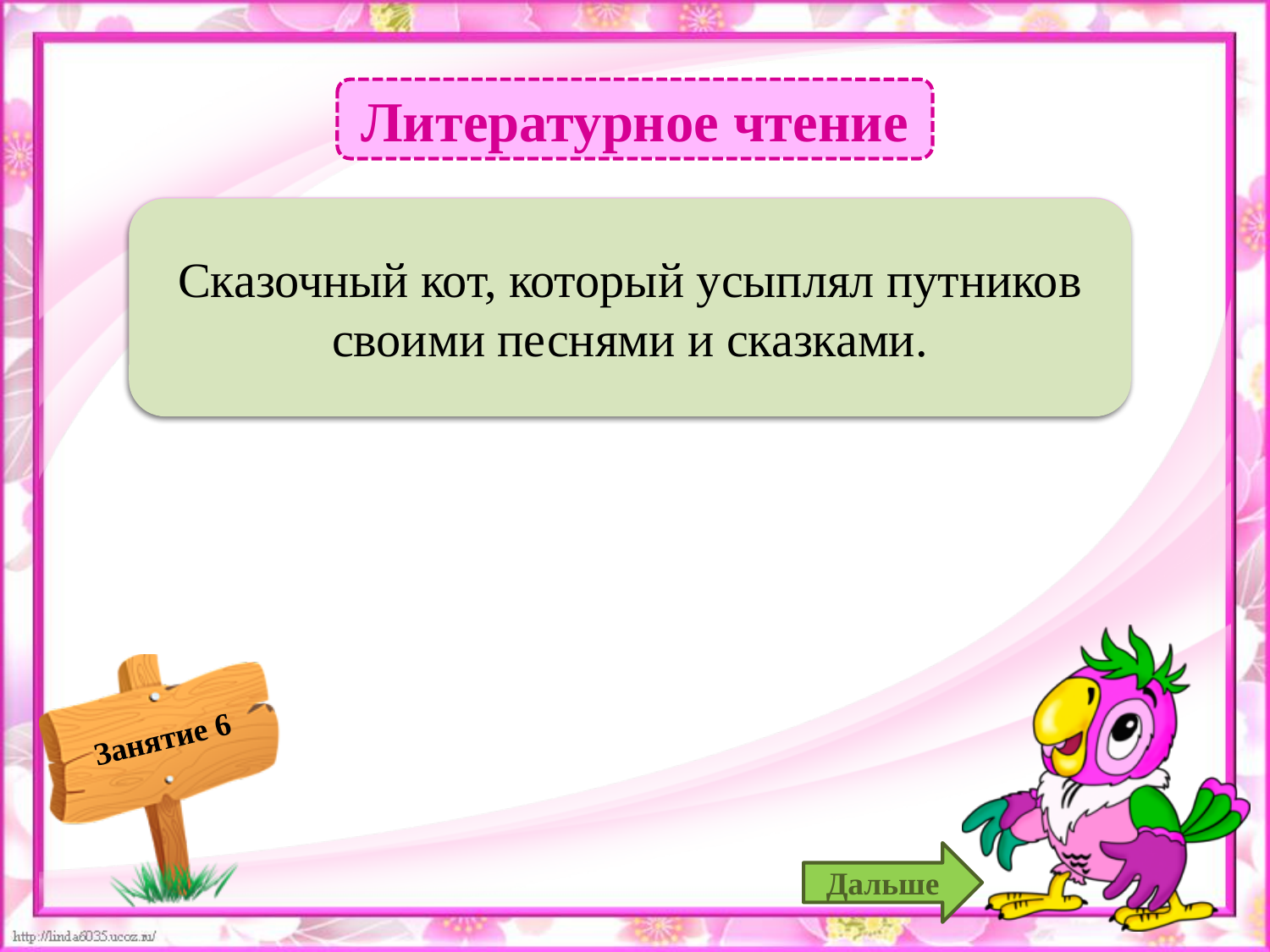

Литературное чтение
 Кот Баюн – 2б.
Сказочный кот, который усыплял путников своими песнями и сказками.

Дальше